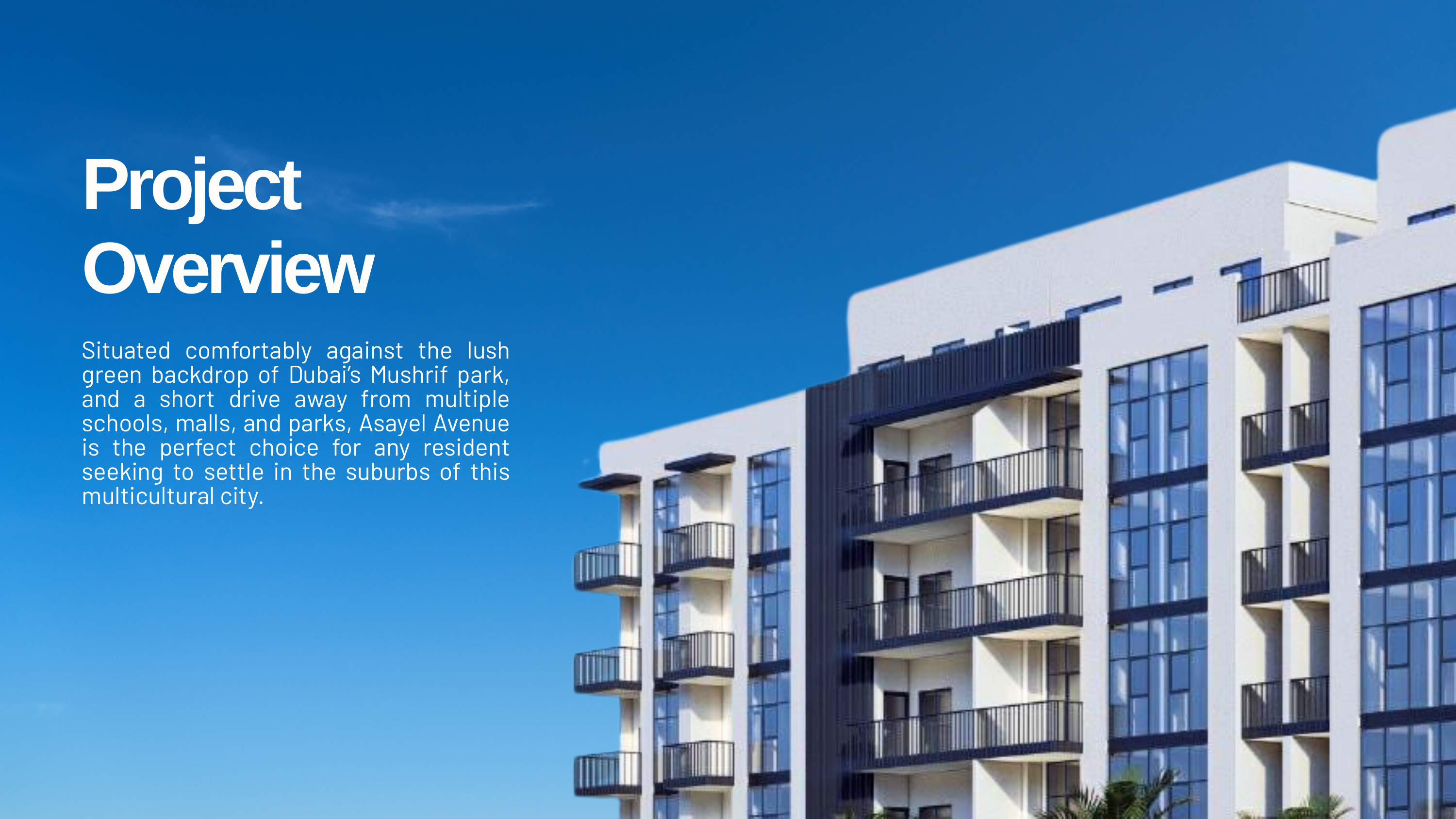

Project Overview
Situated comfortably against the lush green backdrop of Dubai’s Mushrif park, and a short drive away from multiple schools, malls, and parks, Asayel Avenue is the perfect choice for any resident seeking to settle in the suburbs of this multicultural city.